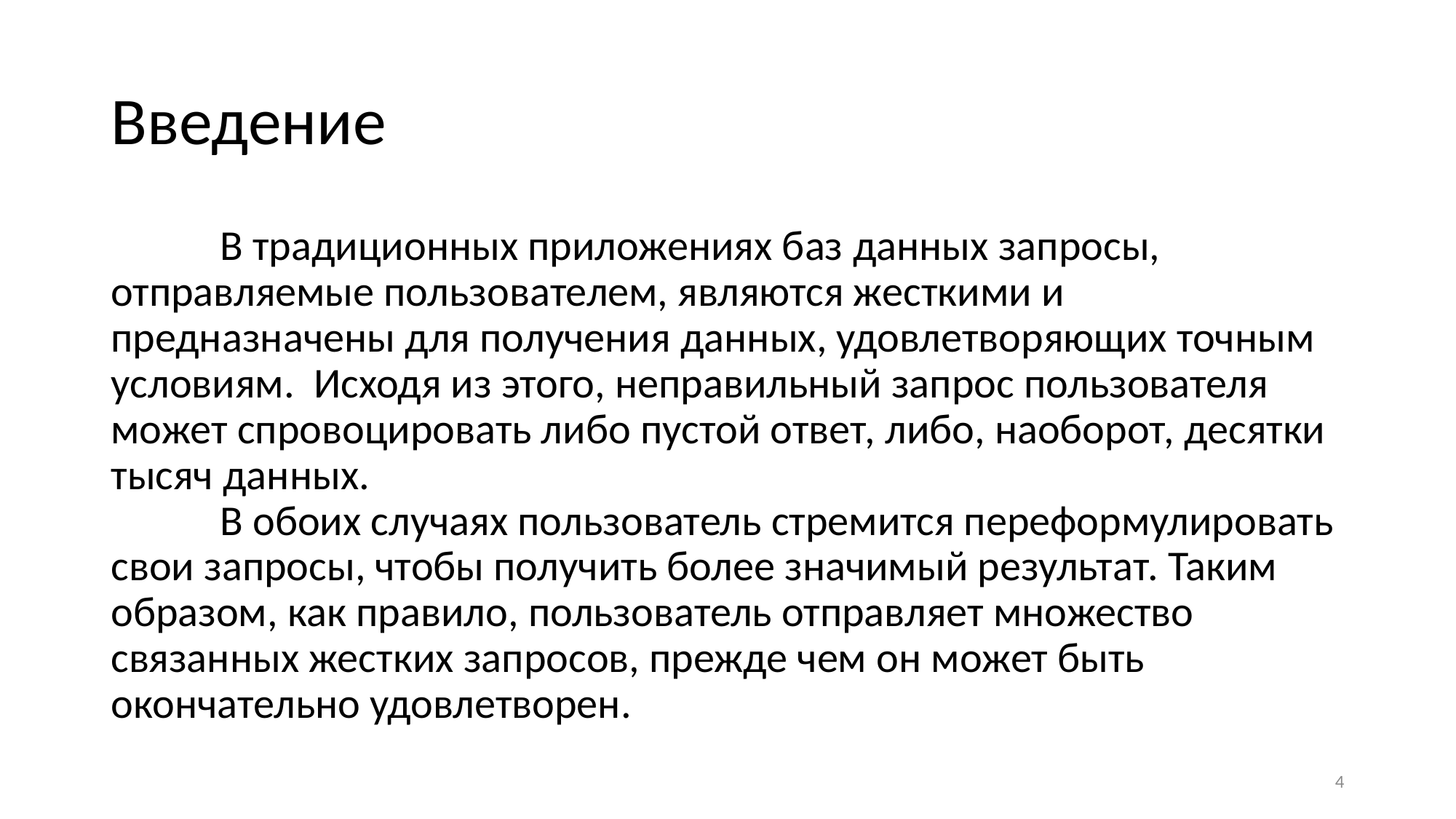

# Введение
	В традиционных приложениях баз данных запросы, отправляемые пользователем, являются жесткими и предназначены для получения данных, удовлетворяющих точным условиям.  Исходя из этого, неправильный запрос пользователя может спровоцировать либо пустой ответ, либо, наоборот, десятки тысяч данных.
	В обоих случаях пользователь стремится переформулировать свои запросы, чтобы получить более значимый результат. Таким образом, как правило, пользователь отправляет множество связанных жестких запросов, прежде чем он может быть окончательно удовлетворен.
4